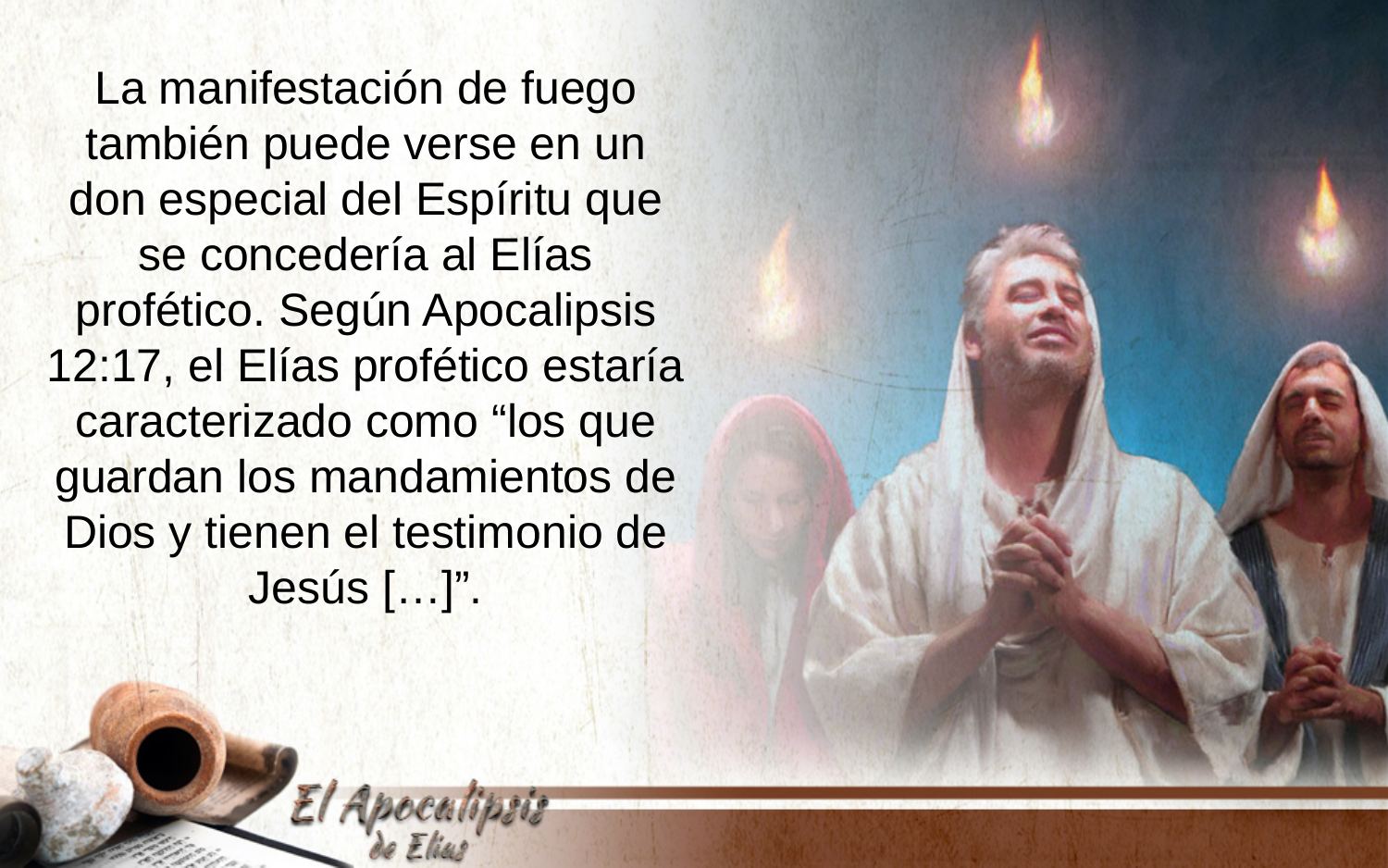

La manifestación de fuego también puede verse en un don especial del Espíritu que se concedería al Elías profético. Según Apocalipsis 12:17, el Elías profético estaría caracterizado como “los que guardan los mandamientos de Dios y tienen el testimonio de Jesús […]”.